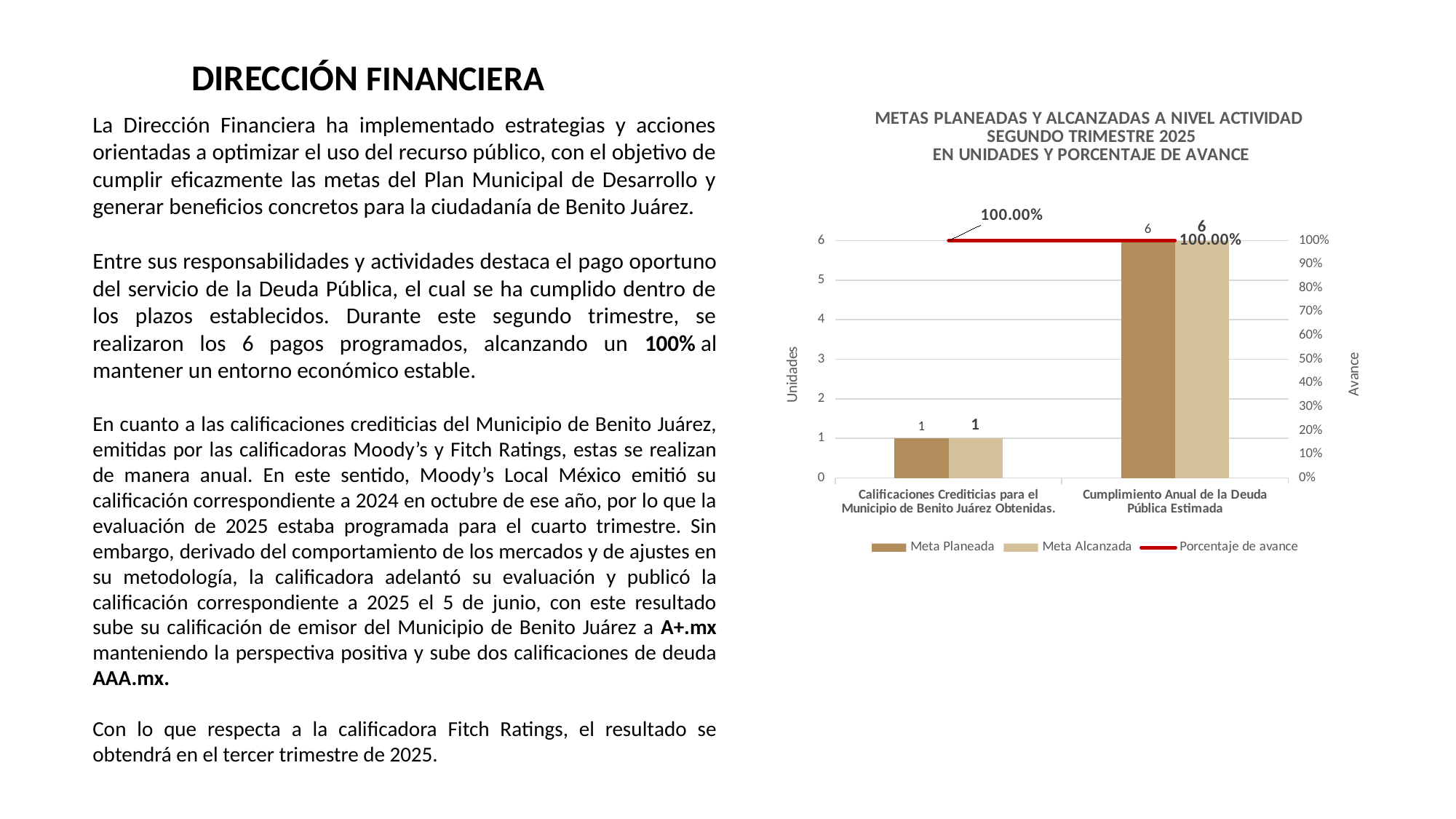

DIRECCIÓN FINANCIERA
La Dirección Financiera ha implementado estrategias y acciones orientadas a optimizar el uso del recurso público, con el objetivo de cumplir eficazmente las metas del Plan Municipal de Desarrollo y generar beneficios concretos para la ciudadanía de Benito Juárez.

Entre sus responsabilidades y actividades destaca el pago oportuno del servicio de la Deuda Pública, el cual se ha cumplido dentro de los plazos establecidos. Durante este segundo trimestre, se realizaron los 6 pagos programados, alcanzando un 100% al mantener un entorno económico estable.

En cuanto a las calificaciones crediticias del Municipio de Benito Juárez, emitidas por las calificadoras Moody’s y Fitch Ratings, estas se realizan de manera anual. En este sentido, Moody’s Local México emitió su calificación correspondiente a 2024 en octubre de ese año, por lo que la evaluación de 2025 estaba programada para el cuarto trimestre. Sin embargo, derivado del comportamiento de los mercados y de ajustes en su metodología, la calificadora adelantó su evaluación y publicó la calificación correspondiente a 2025 el 5 de junio, con este resultado sube su calificación de emisor del Municipio de Benito Juárez a A+.mx manteniendo la perspectiva positiva y sube dos calificaciones de deuda AAA.mx.

Con lo que respecta a la calificadora Fitch Ratings, el resultado se obtendrá en el tercer trimestre de 2025.

### Chart: METAS PLANEADAS Y ALCANZADAS A NIVEL ACTIVIDAD
SEGUNDO TRIMESTRE 2025
EN UNIDADES Y PORCENTAJE DE AVANCE

| Category | Meta Planeada | Meta Alcanzada |  |
|---|---|---|---|
| Calificaciones Crediticias para el Municipio de Benito Juárez Obtenidas. | 1.0 | 1.0 | 1.0 |
| Cumplimiento Anual de la Deuda Pública Estimada | 6.0 | 6.0 | 1.0 |